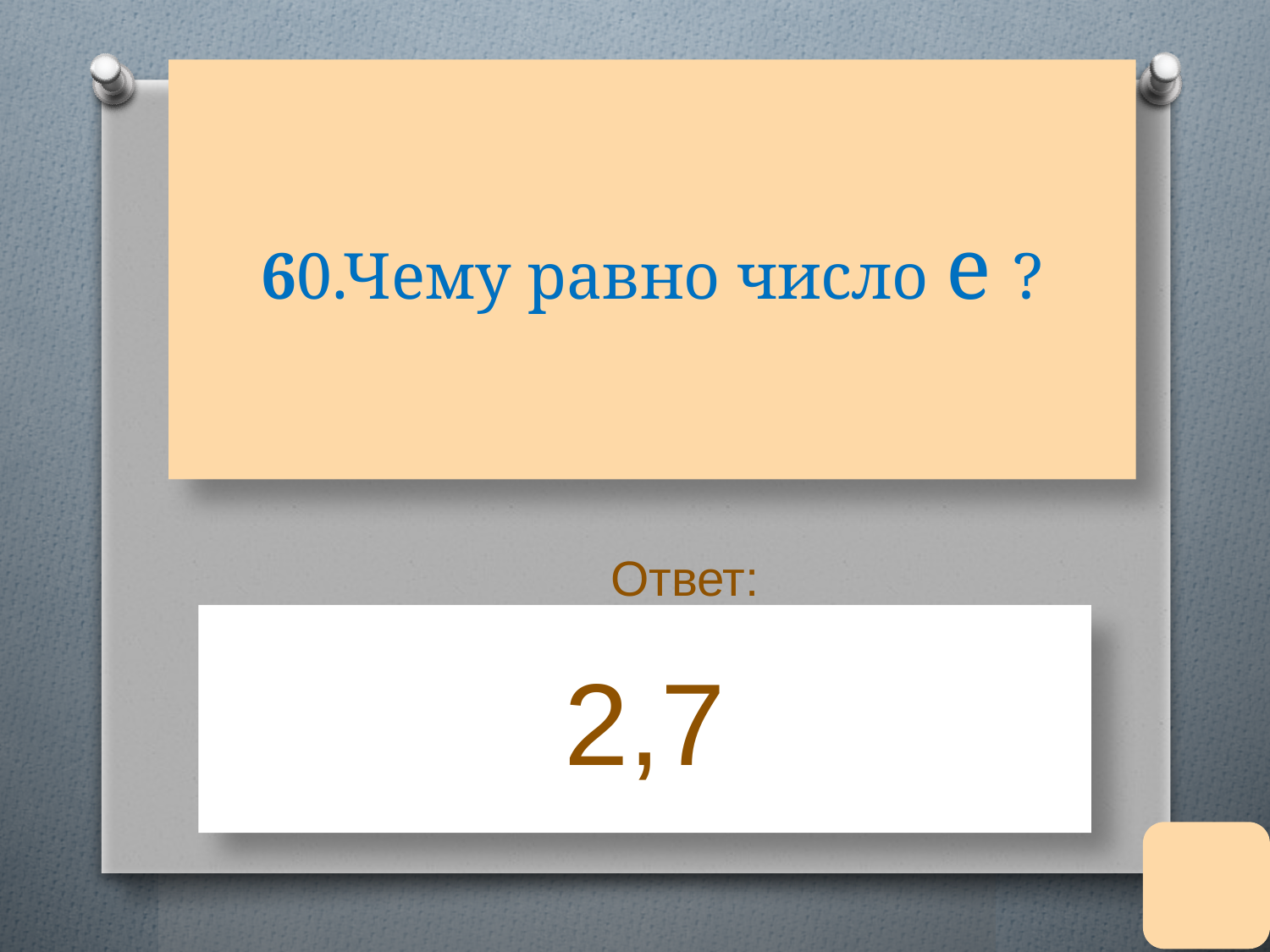

# 60.Чему равно число е ?
Ответ:
2,7